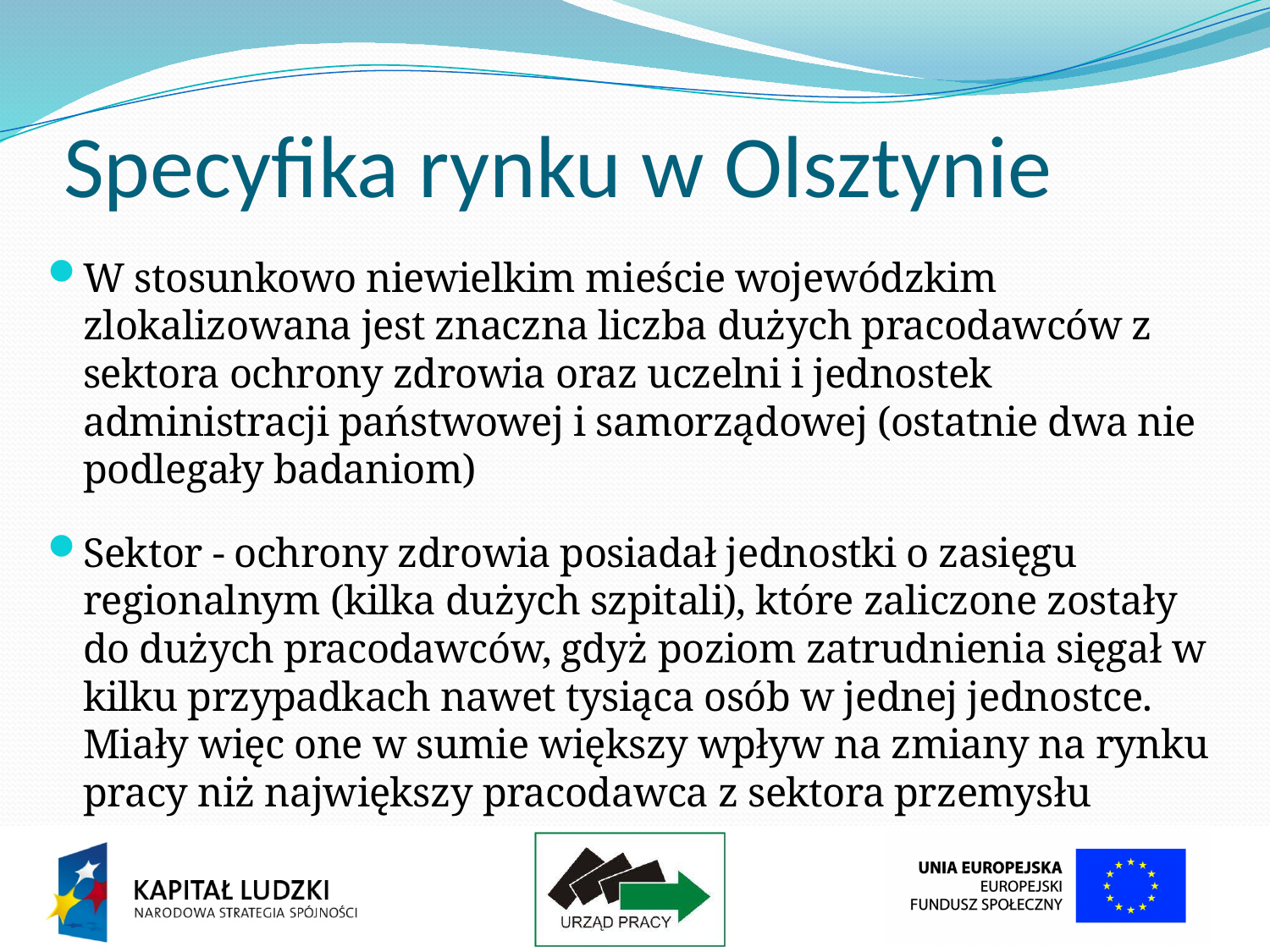

# Specyfika rynku w Olsztynie
W stosunkowo niewielkim mieście wojewódzkim zlokalizowana jest znaczna liczba dużych pracodawców z sektora ochrony zdrowia oraz uczelni i jednostek administracji państwowej i samorządowej (ostatnie dwa nie podlegały badaniom)
Sektor - ochrony zdrowia posiadał jednostki o zasięgu regionalnym (kilka dużych szpitali), które zaliczone zostały do dużych pracodawców, gdyż poziom zatrudnienia sięgał w kilku przypadkach nawet tysiąca osób w jednej jednostce. Miały więc one w sumie większy wpływ na zmiany na rynku pracy niż największy pracodawca z sektora przemysłu